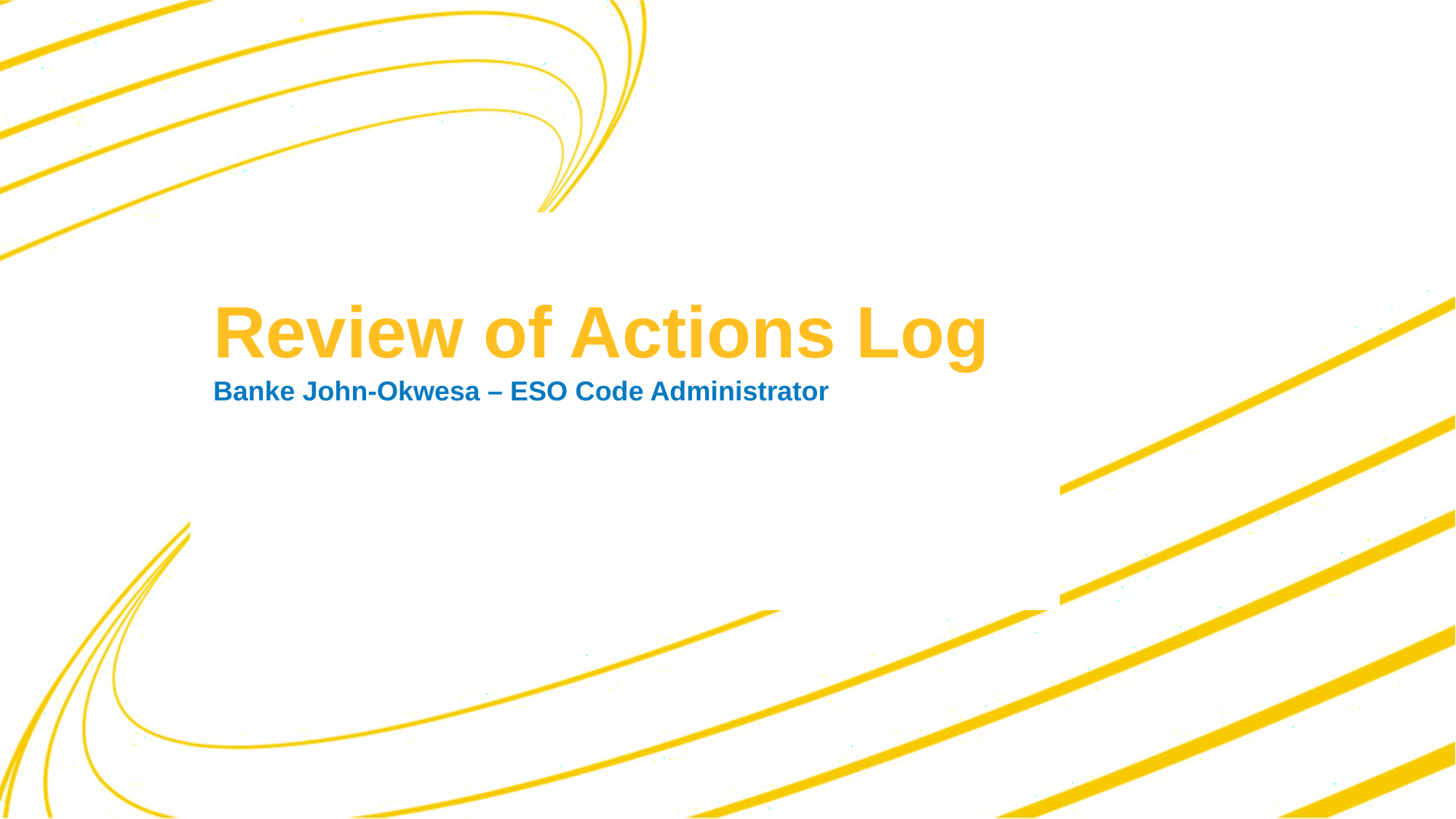

Review of Actions Log
Banke John-Okwesa – ESO Code Administrator